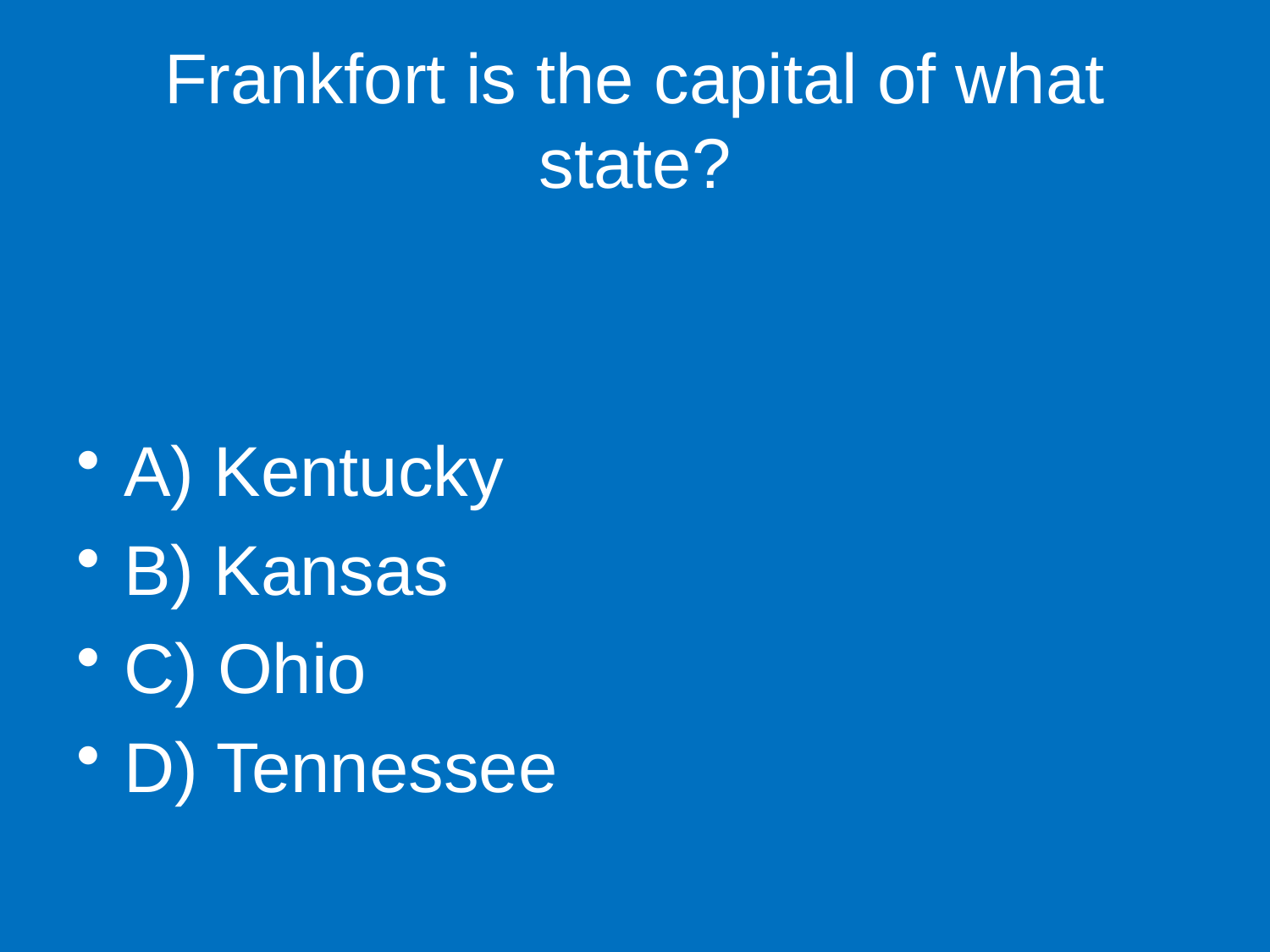

# Frankfort is the capital of what state?

A) Kentucky
B) Kansas
C) Ohio
D) Tennessee